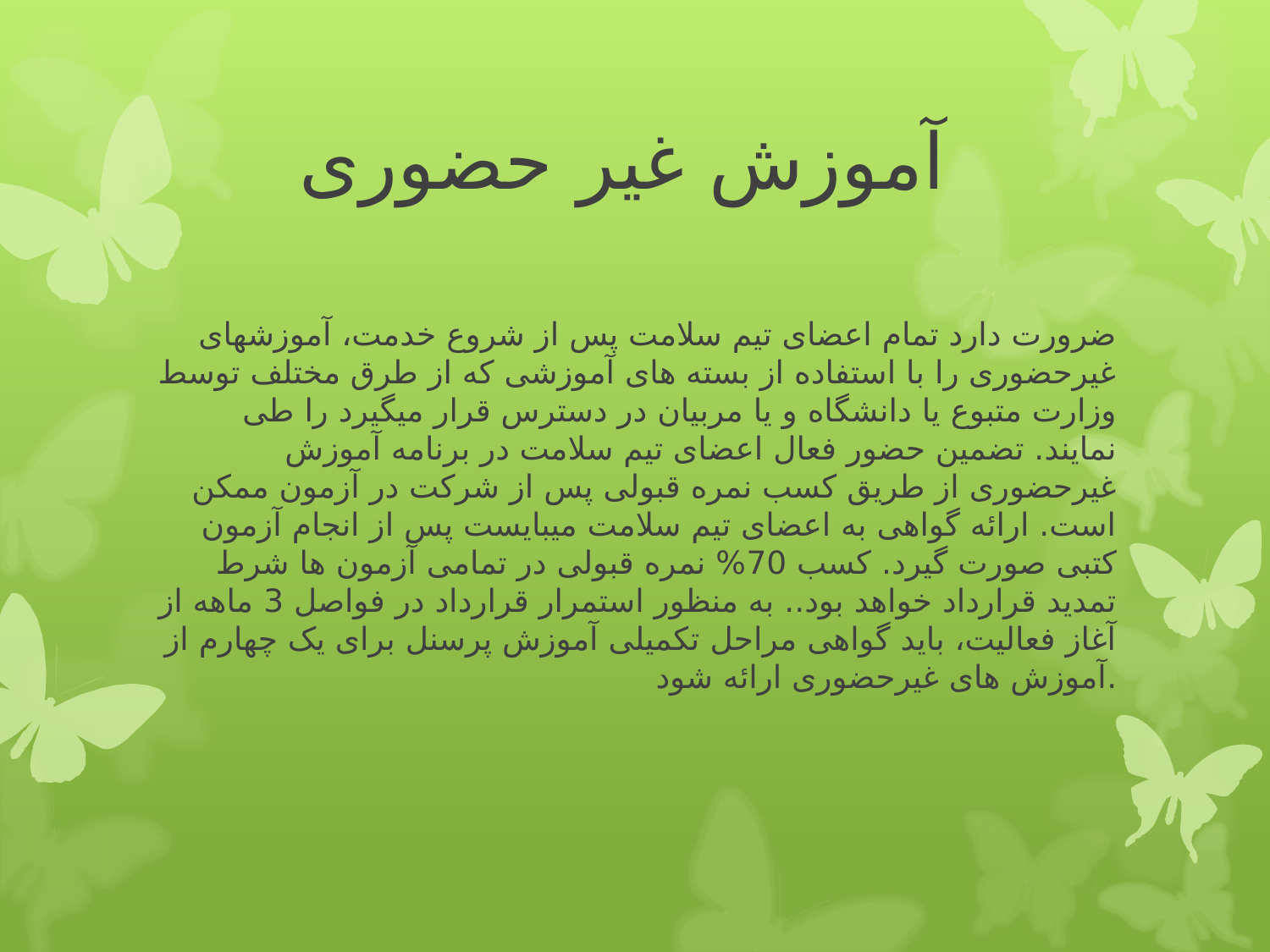

# آموزش غیر حضوری
ضرورت دارد تمام اعضای تیم سلامت پس از شروع خدمت، آموزش­های غیرحضوری را با استفاده از بسته های آموزشی که از طرق مختلف توسط وزارت متبوع یا دانشگاه و یا مربیان در دسترس قرار میگیرد را طی نمایند. تضمین حضور فعال اعضای تیم سلامت در برنامه آموزش غیرحضوری از طریق کسب نمره قبولی پس از شرکت در آزمون ممکن است. ارائه گواهی به اعضای تیم سلامت میبایست پس از انجام آزمون کتبی صورت گیرد. کسب 70% نمره قبولی در تمامی آزمون ها شرط تمدید قرارداد خواهد بود.. به منظور استمرار قرارداد در فواصل 3 ماهه از آغاز فعالیت، باید گواهی مراحل تکمیلی آموزش پرسنل برای یک چهارم از آموزش های غیرحضوری ارائه شود.